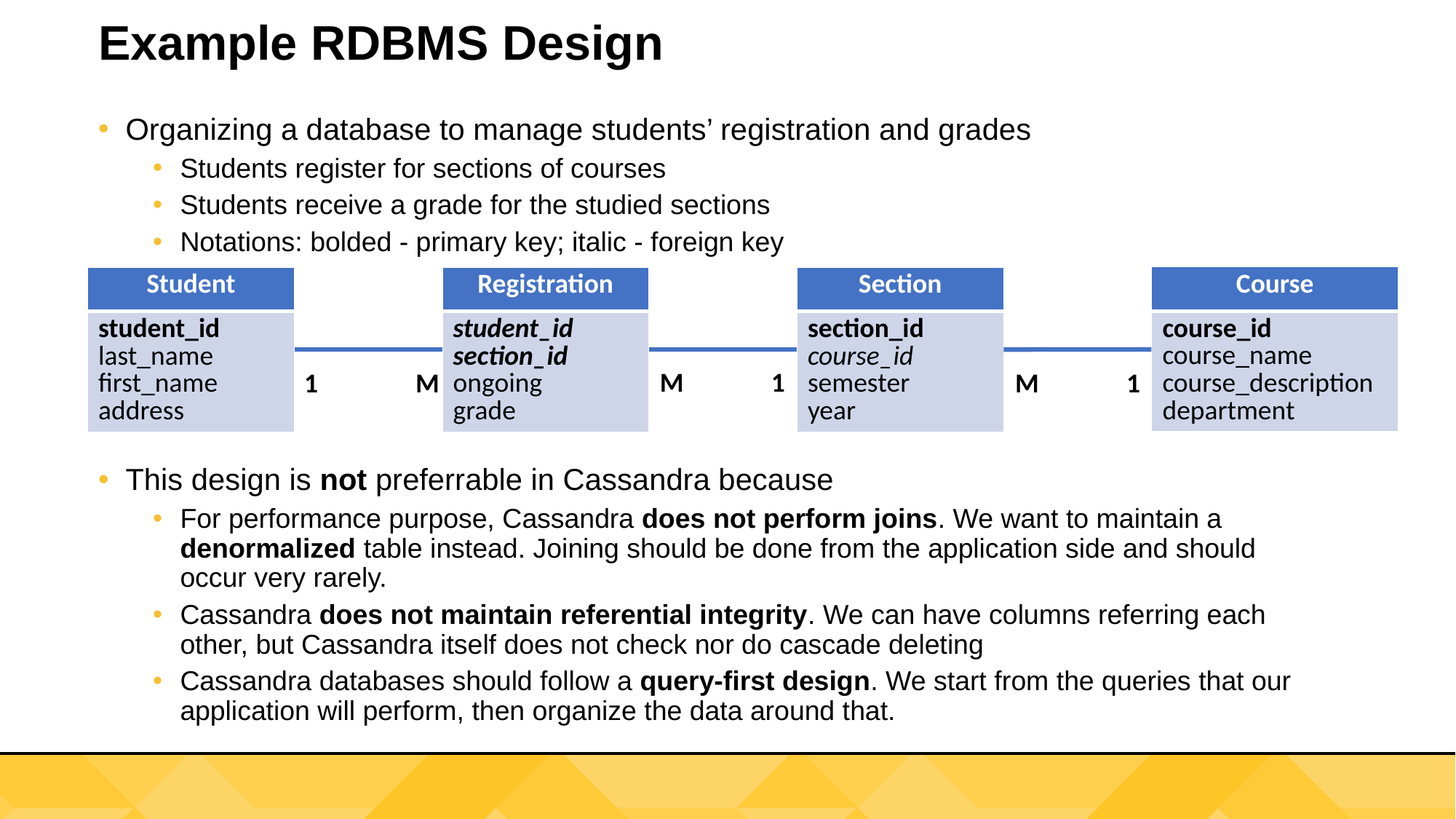

# Example RDBMS Design
Organizing a database to manage students’ registration and grades
Students register for sections of courses
Students receive a grade for the studied sections
Notations: bolded - primary key; italic - foreign key

This design is not preferrable in Cassandra because
For performance purpose, Cassandra does not perform joins. We want to maintain a denormalized table instead. Joining should be done from the application side and should occur very rarely.
Cassandra does not maintain referential integrity. We can have columns referring each other, but Cassandra itself does not check nor do cascade deleting
Cassandra databases should follow a query-first design. We start from the queries that our application will perform, then organize the data around that.
| Course |
| --- |
| course\_id course\_name course\_description department |
| Student |
| --- |
| student\_id last\_name first\_name address |
| Registration |
| --- |
| student\_id section\_id ongoing grade |
| Section |
| --- |
| section\_id course\_id semester year |
M
1
1
M
M
1